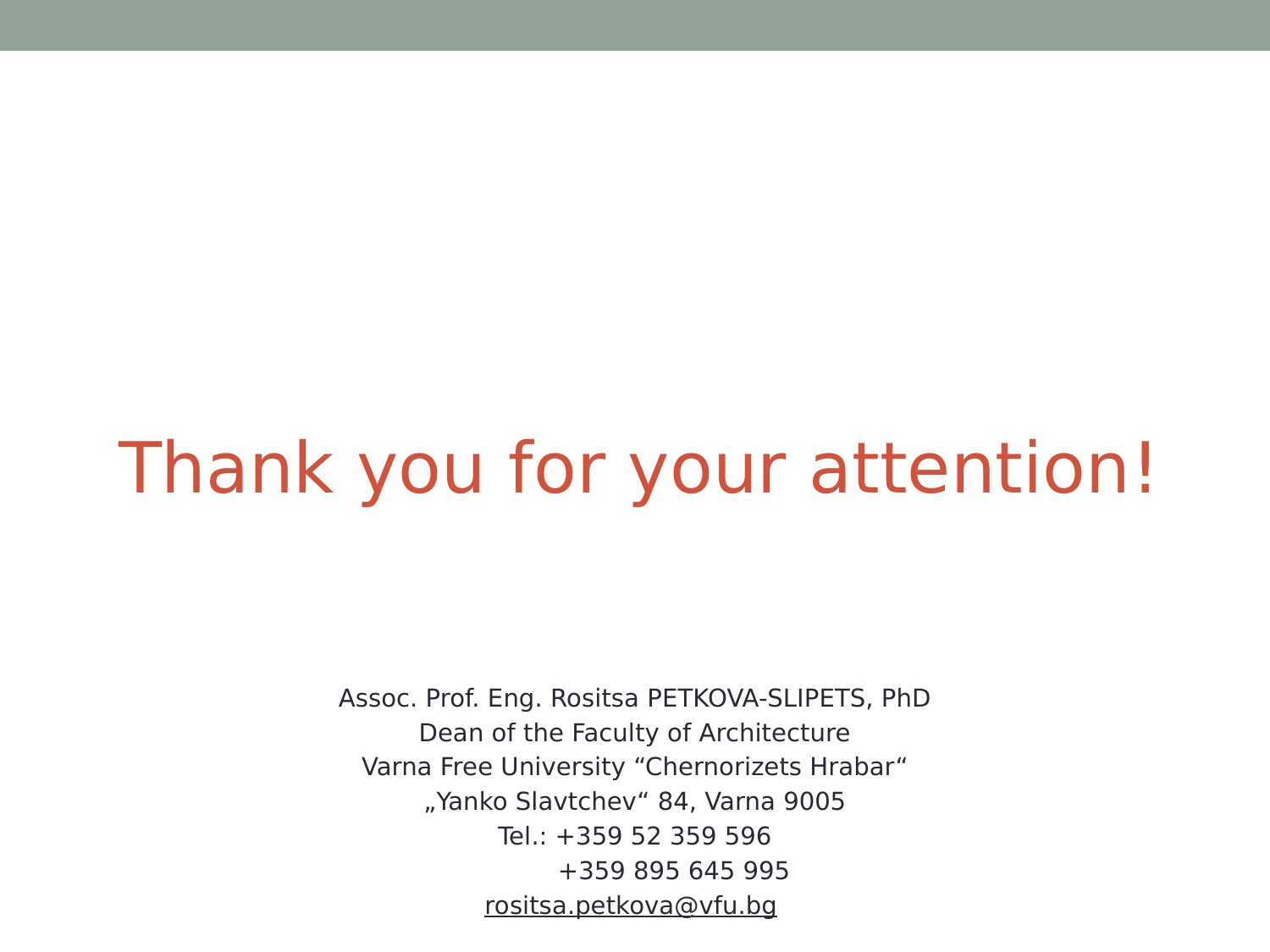

Thank you for your attention!
Assoc. Prof. Eng. Rositsa PETKOVA-SLIPETS, PhD
Dean of the Faculty of Architecture
Varna Free University “Chernorizets Hrabar“
„Yanko Slavtchev“ 84, Varna 9005
Tel.: +359 52 359 596
          +359 895 645 995
rositsa.petkova@vfu.bg